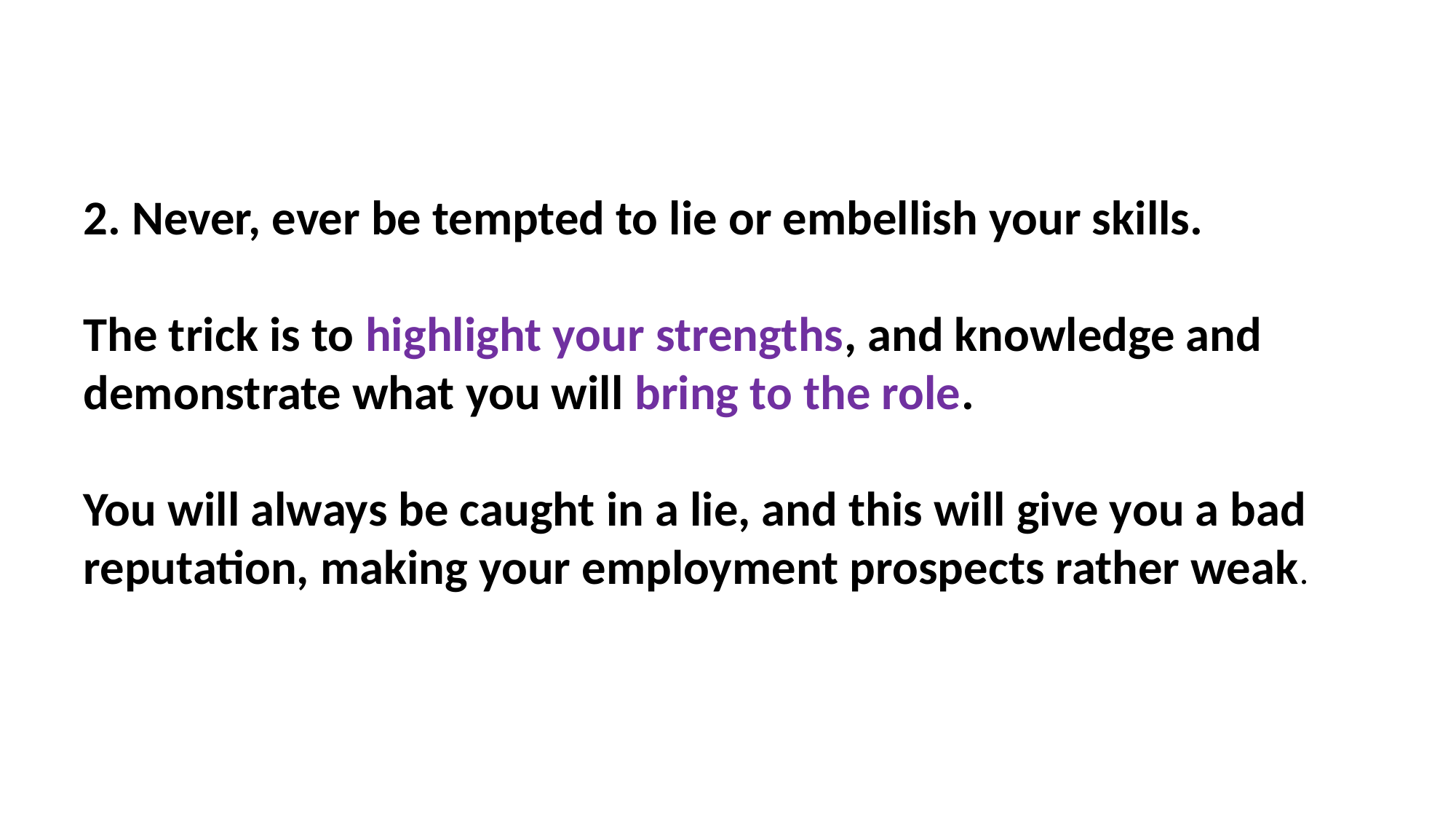

2. Never, ever be tempted to lie or embellish your skills.

The trick is to highlight your strengths, and knowledge and demonstrate what you will bring to the role.

You will always be caught in a lie, and this will give you a bad reputation, making your employment prospects rather weak.